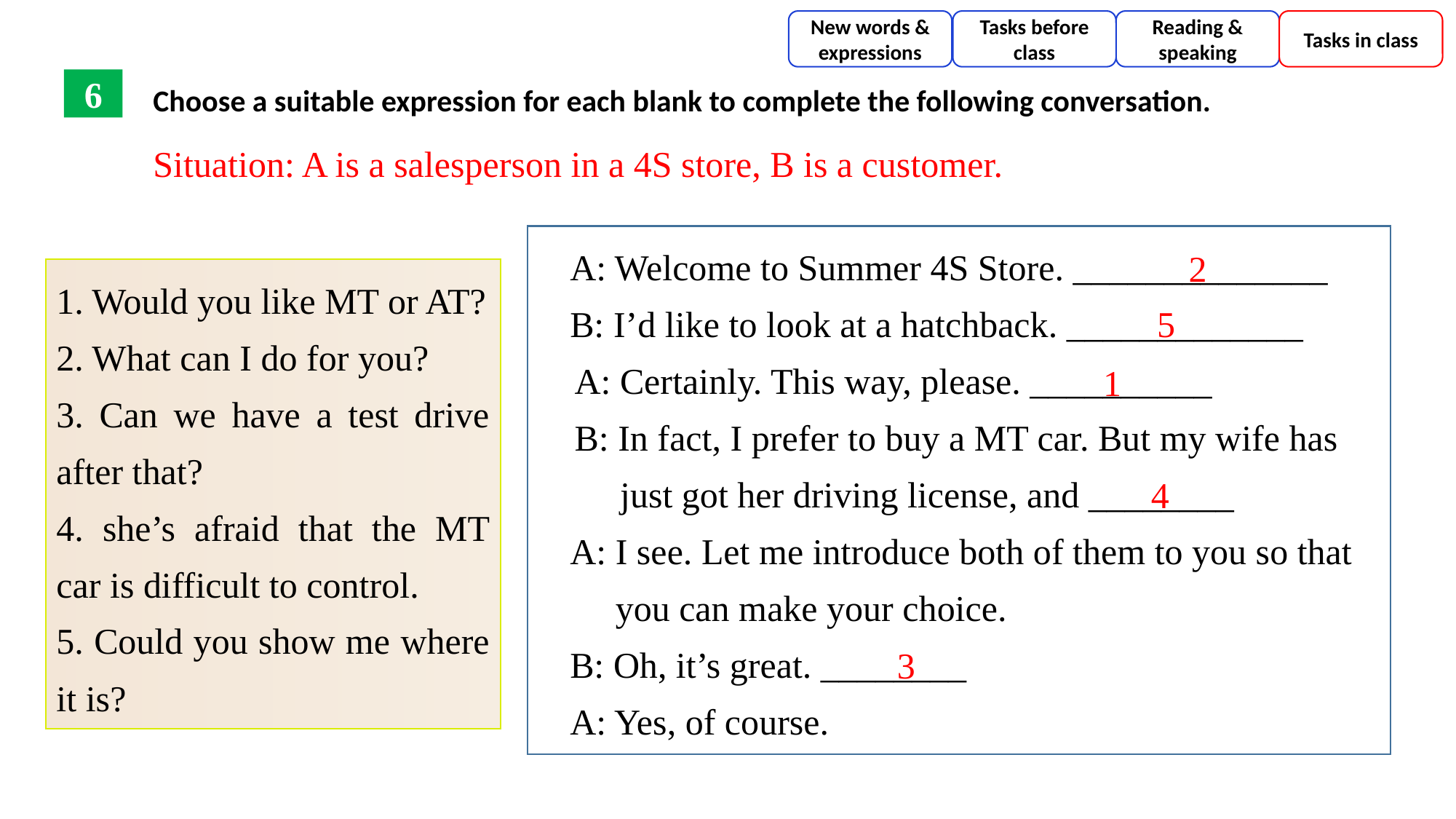

New words & expressions
Tasks before class
Reading & speaking
Tasks in class
Choose a suitable expression for each blank to complete the following conversation.
6
Situation: A is a salesperson in a 4S store, B is a customer.
A: Welcome to Summer 4S Store. ______________
B: I’d like to look at a hatchback. _____________
    A: Certainly. This way, please. __________
    B: In fact, I prefer to buy a MT car. But my wife has
         just got her driving license, and ________
A: I see. Let me introduce both of them to you so that
     you can make your choice.
B: Oh, it’s great. ________
A: Yes, of course.
2
1. Would you like MT or AT?
2. What can I do for you?
3. Can we have a test drive after that?
4. she’s afraid that the MT car is difficult to control.
5. Could you show me where it is?

5
1
4
3